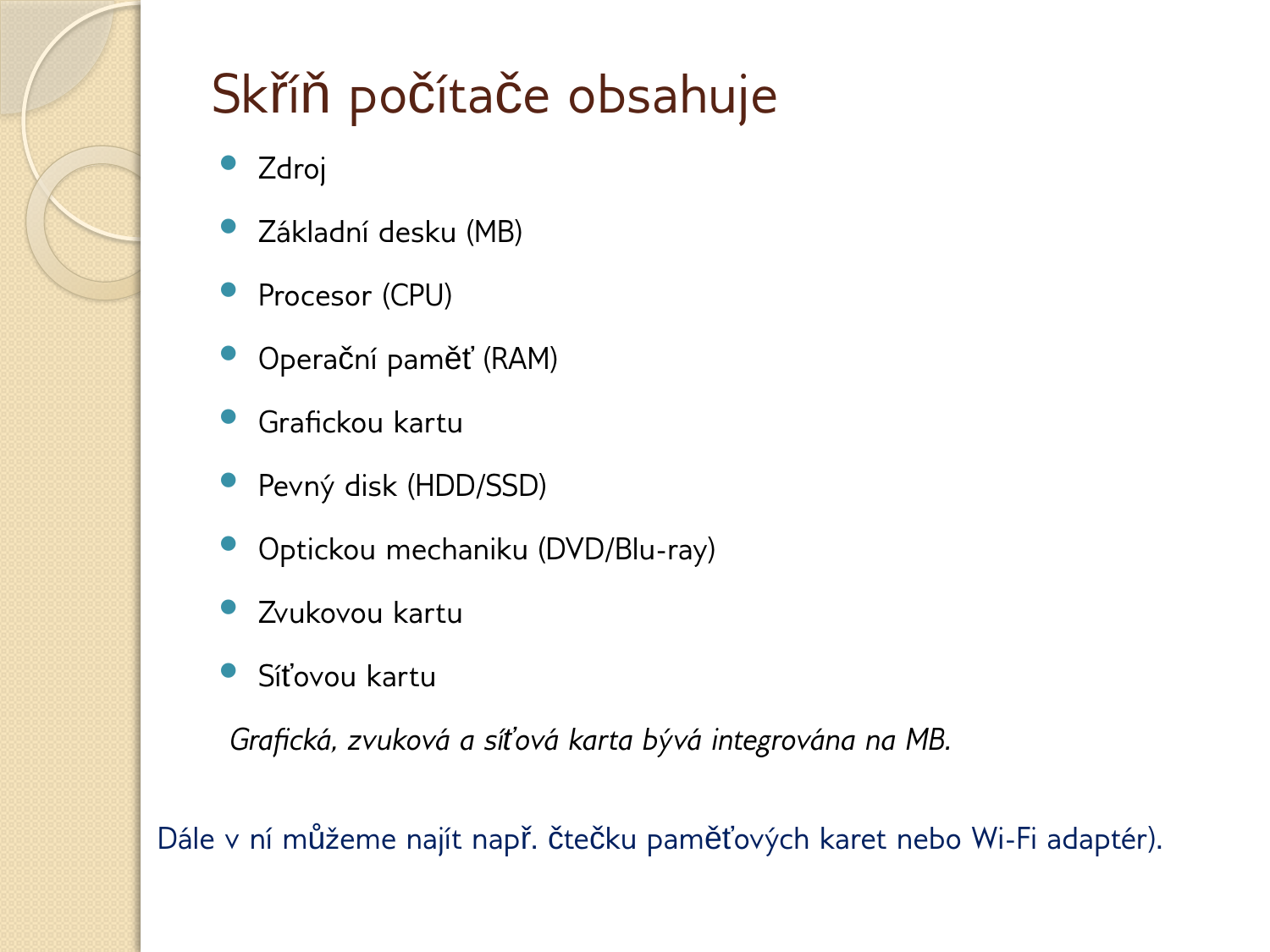

# Skříň počítače obsahuje
Zdroj
Základní desku (MB)
Procesor (CPU)
Operační paměť (RAM)
Grafickou kartu
Pevný disk (HDD/SSD)
Optickou mechaniku (DVD/Blu-ray)
Zvukovou kartu
Síťovou kartu
 Grafická, zvuková a síťová karta bývá integrována na MB.
Dále v ní můžeme najít např. čtečku paměťových karet nebo Wi-Fi adaptér).